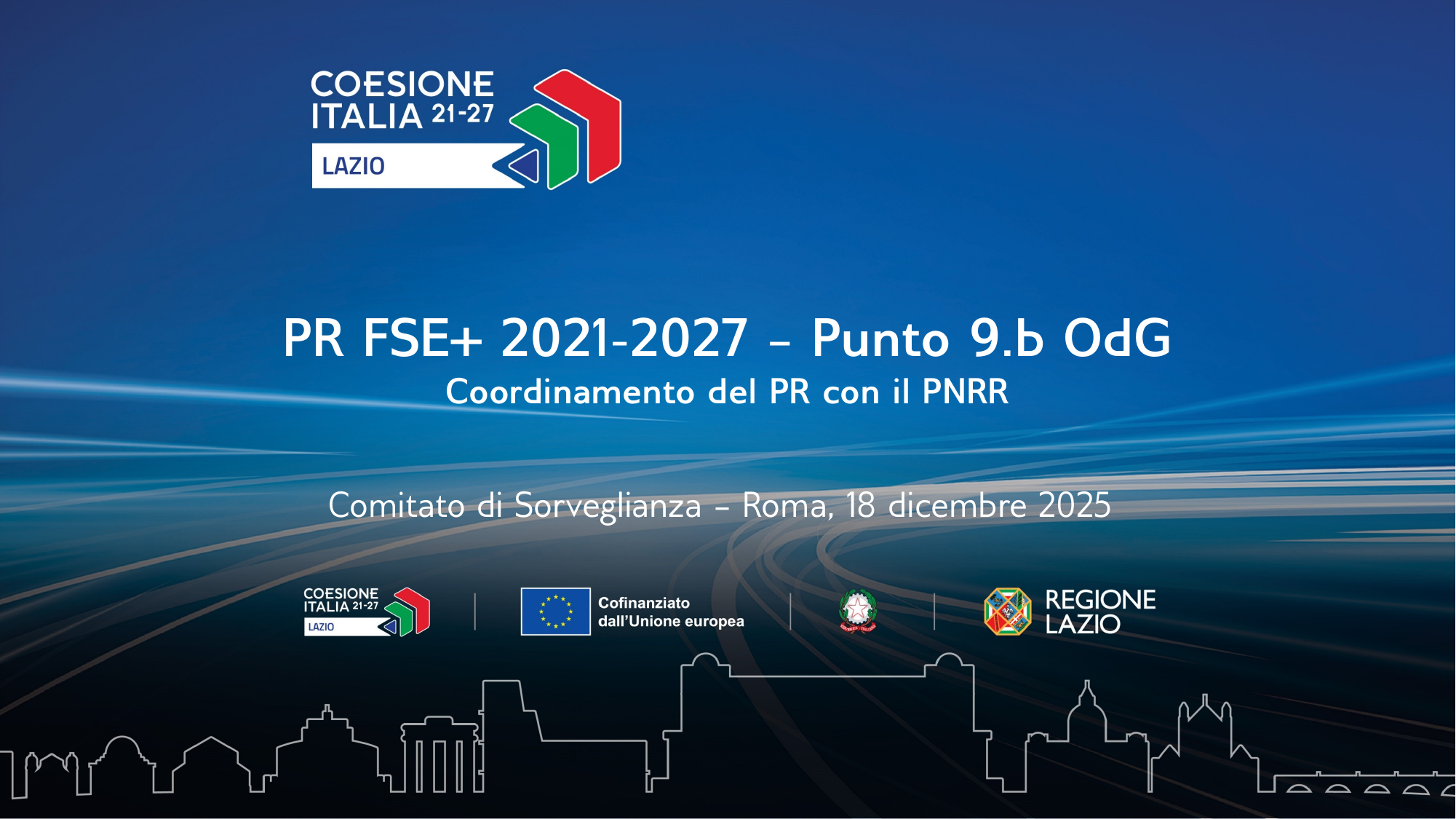

PR FSE+ 2021-2027 – Punto 9.b OdG Coordinamento del PR con il PNRR

Comitato di Sorveglianza – Roma, 18 dicembre 2025